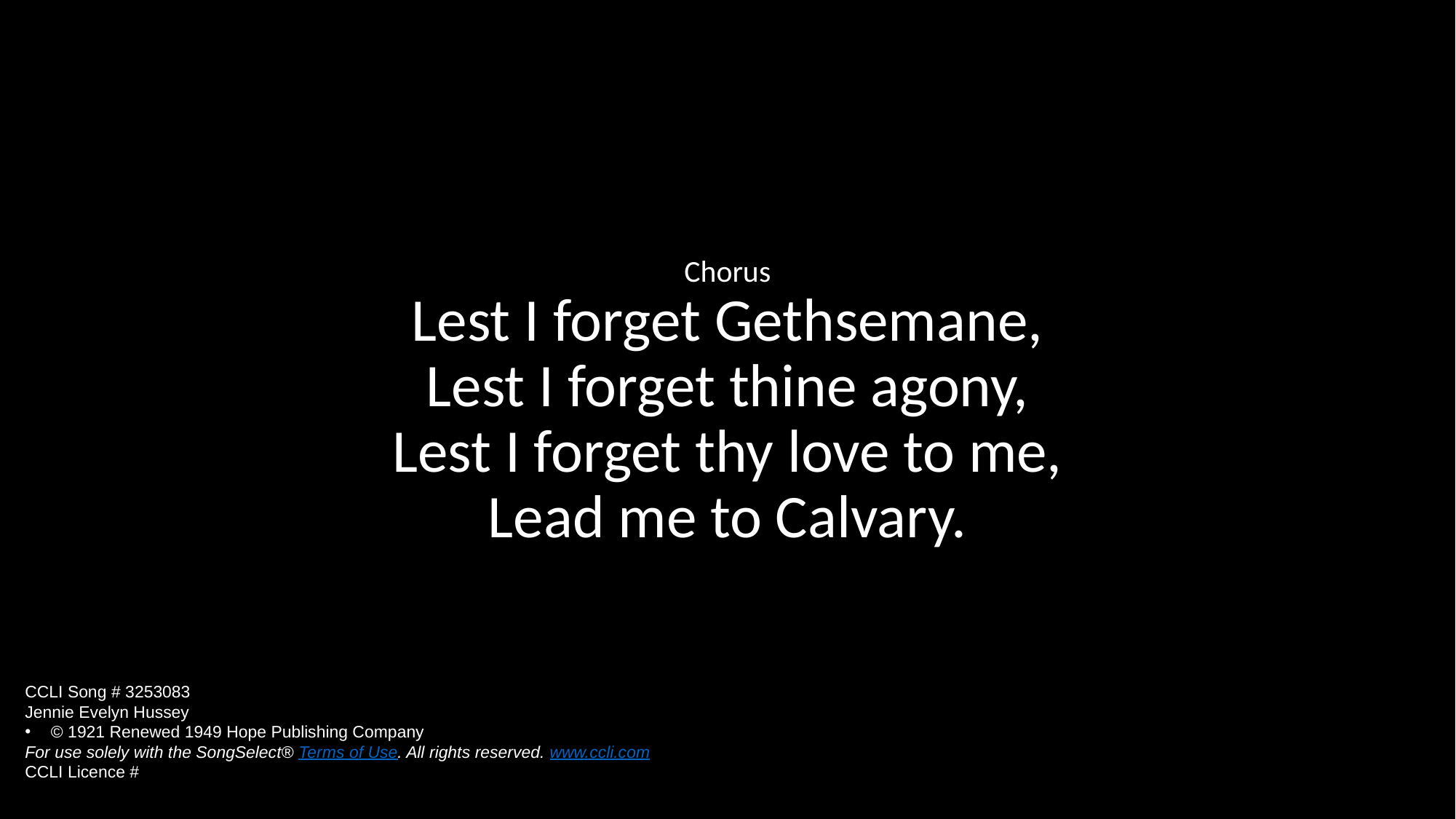

Chorus
Lest I forget Gethsemane,
Lest I forget thine agony,
Lest I forget thy love to me,
Lead me to Calvary.

CCLI Song # 3253083
Jennie Evelyn Hussey
© 1921 Renewed 1949 Hope Publishing Company
For use solely with the SongSelect® Terms of Use. All rights reserved. www.ccli.com
CCLI Licence #